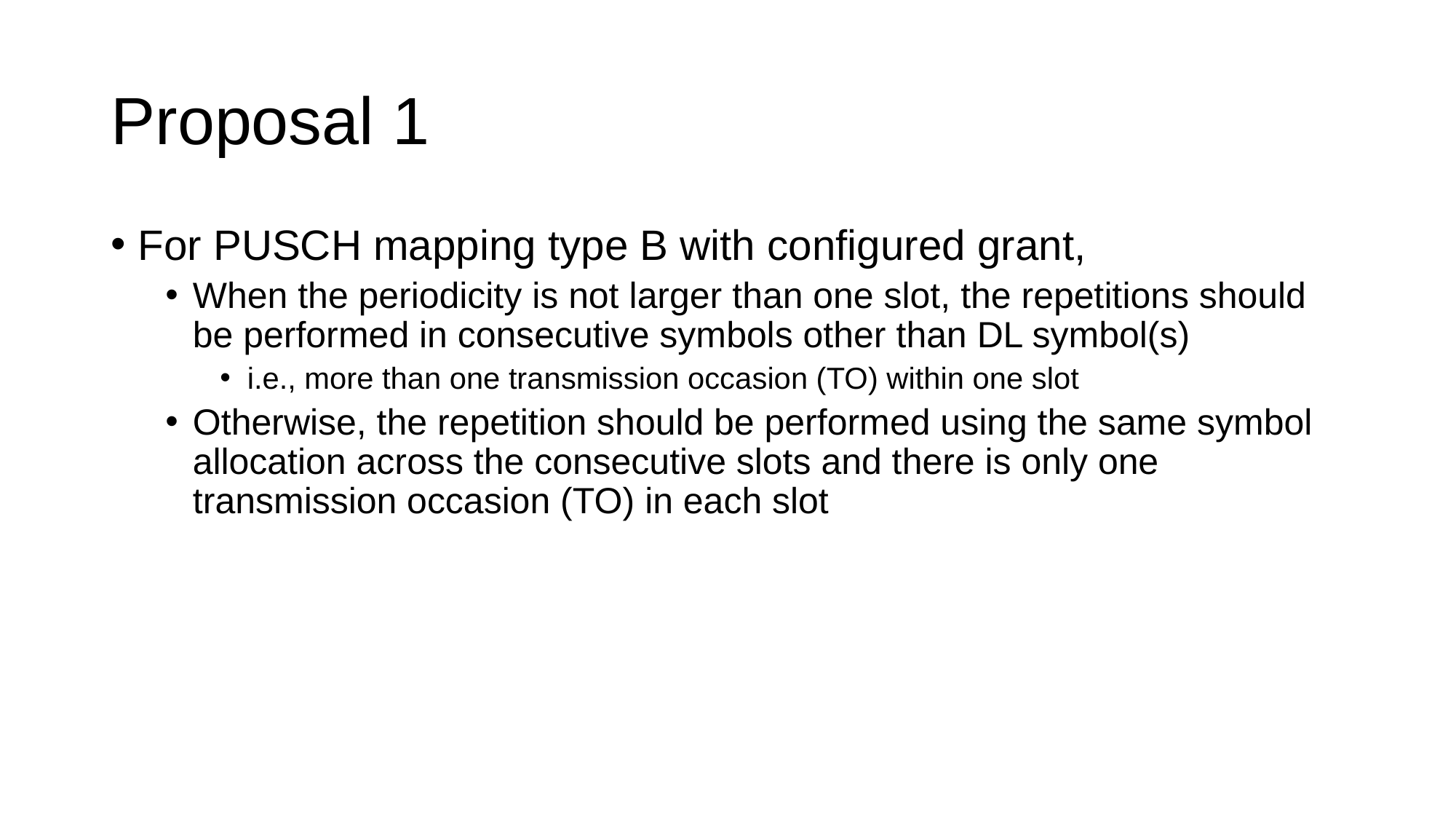

# Proposal 1
For PUSCH mapping type B with configured grant,
When the periodicity is not larger than one slot, the repetitions should be performed in consecutive symbols other than DL symbol(s)
i.e., more than one transmission occasion (TO) within one slot
Otherwise, the repetition should be performed using the same symbol allocation across the consecutive slots and there is only one transmission occasion (TO) in each slot